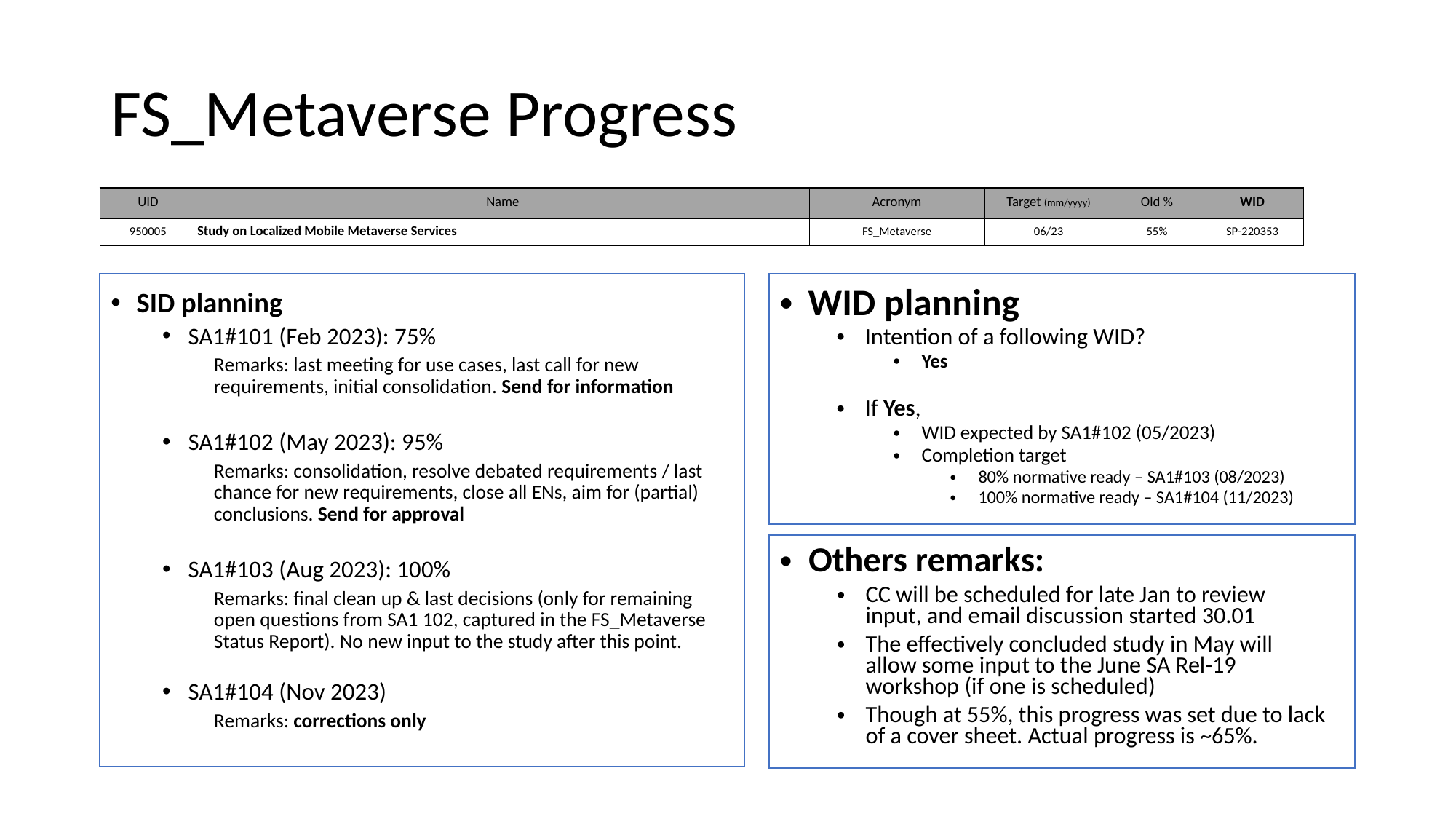

# FS_Metaverse Progress
| UID | Name | Acronym | Target (mm/yyyy) | Old % | WID |
| --- | --- | --- | --- | --- | --- |
| 950005 | Study on Localized Mobile Metaverse Services | FS\_Metaverse | 06/23 | 55% | SP-220353 |

SID planning
SA1#101 (Feb 2023): 75%
Remarks: last meeting for use cases, last call for new requirements, initial consolidation. Send for information

SA1#102 (May 2023): 95%
Remarks: consolidation, resolve debated requirements / last chance for new requirements, close all ENs, aim for (partial) conclusions. Send for approval

SA1#103 (Aug 2023): 100%
Remarks: final clean up & last decisions (only for remaining open questions from SA1 102, captured in the FS_Metaverse Status Report). No new input to the study after this point.
SA1#104 (Nov 2023)
Remarks: corrections only

WID planning
Intention of a following WID?
Yes

If Yes,
WID expected by SA1#102 (05/2023)
Completion target
80% normative ready – SA1#103 (08/2023)
100% normative ready – SA1#104 (11/2023)

Others remarks:
CC will be scheduled for late Jan to review input, and email discussion started 30.01
The effectively concluded study in May will allow some input to the June SA Rel-19 workshop (if one is scheduled)
Though at 55%, this progress was set due to lack of a cover sheet. Actual progress is ~65%.